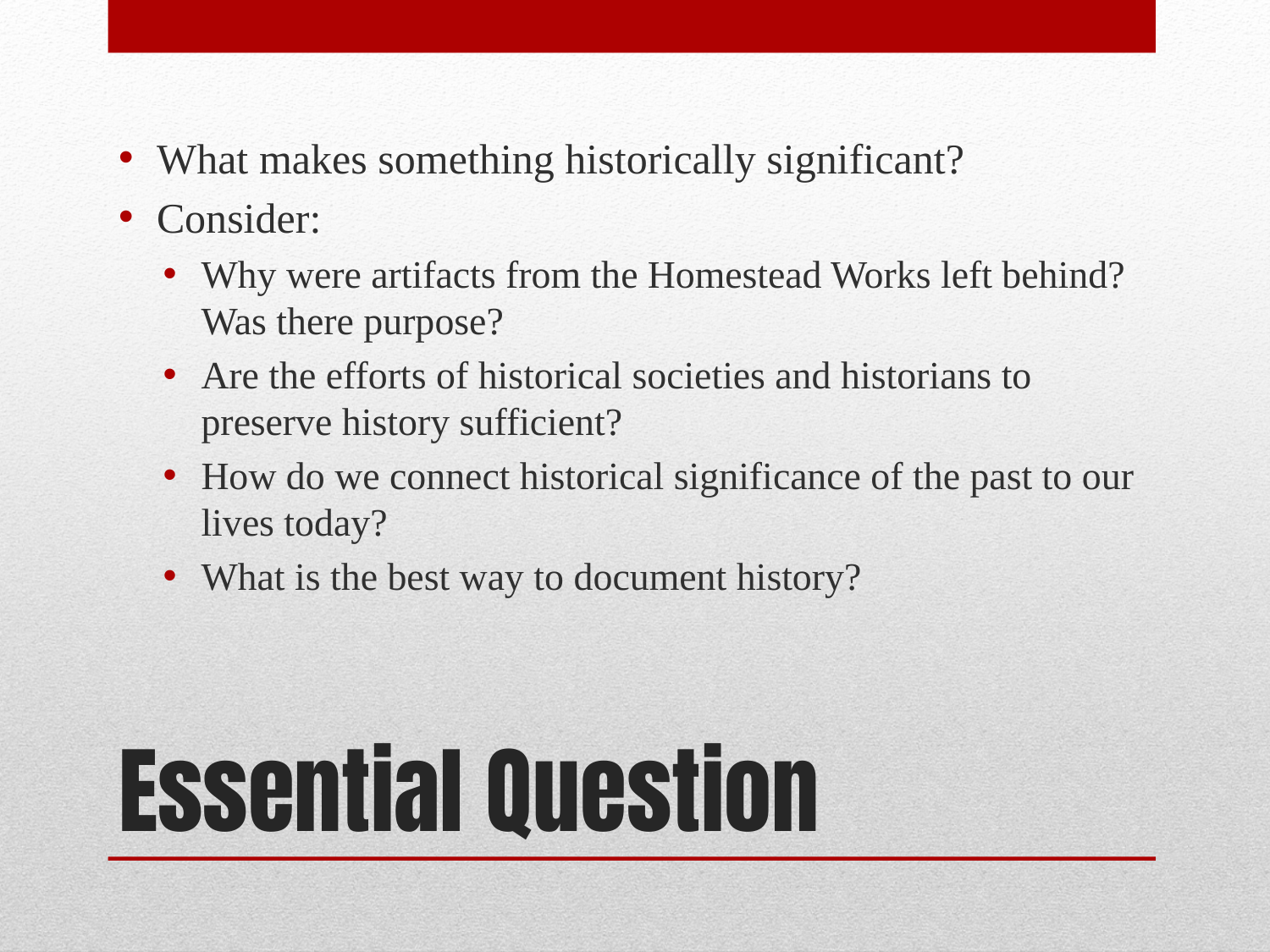

What makes something historically significant?
Consider:
Why were artifacts from the Homestead Works left behind? Was there purpose?
Are the efforts of historical societies and historians to preserve history sufficient?
How do we connect historical significance of the past to our lives today?
What is the best way to document history?
# Essential Question